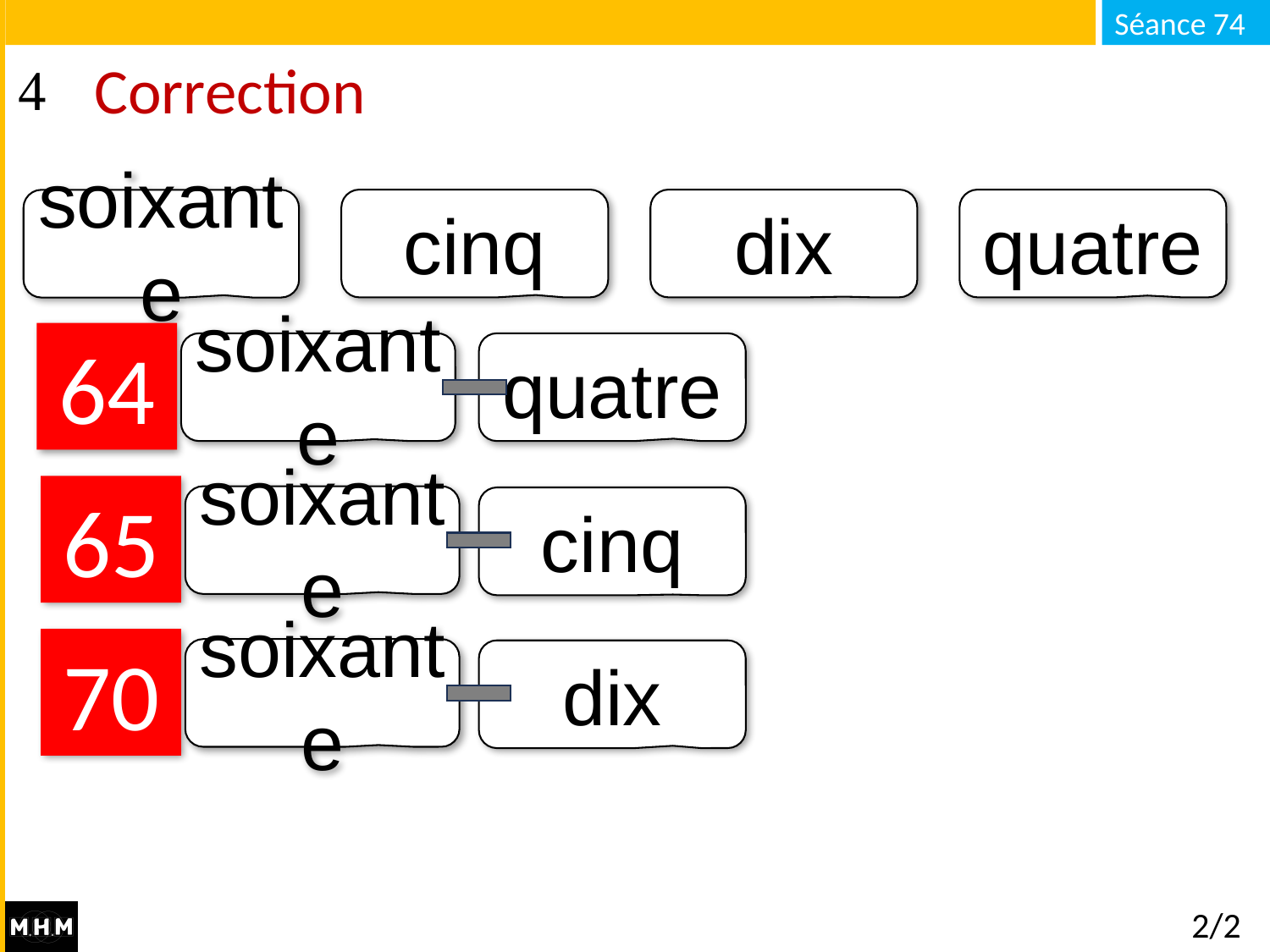

# Correction
cinq
dix
quatre
soixante
64
soixante
quatre

65
soixante
cinq

70
soixante
dix

2/2